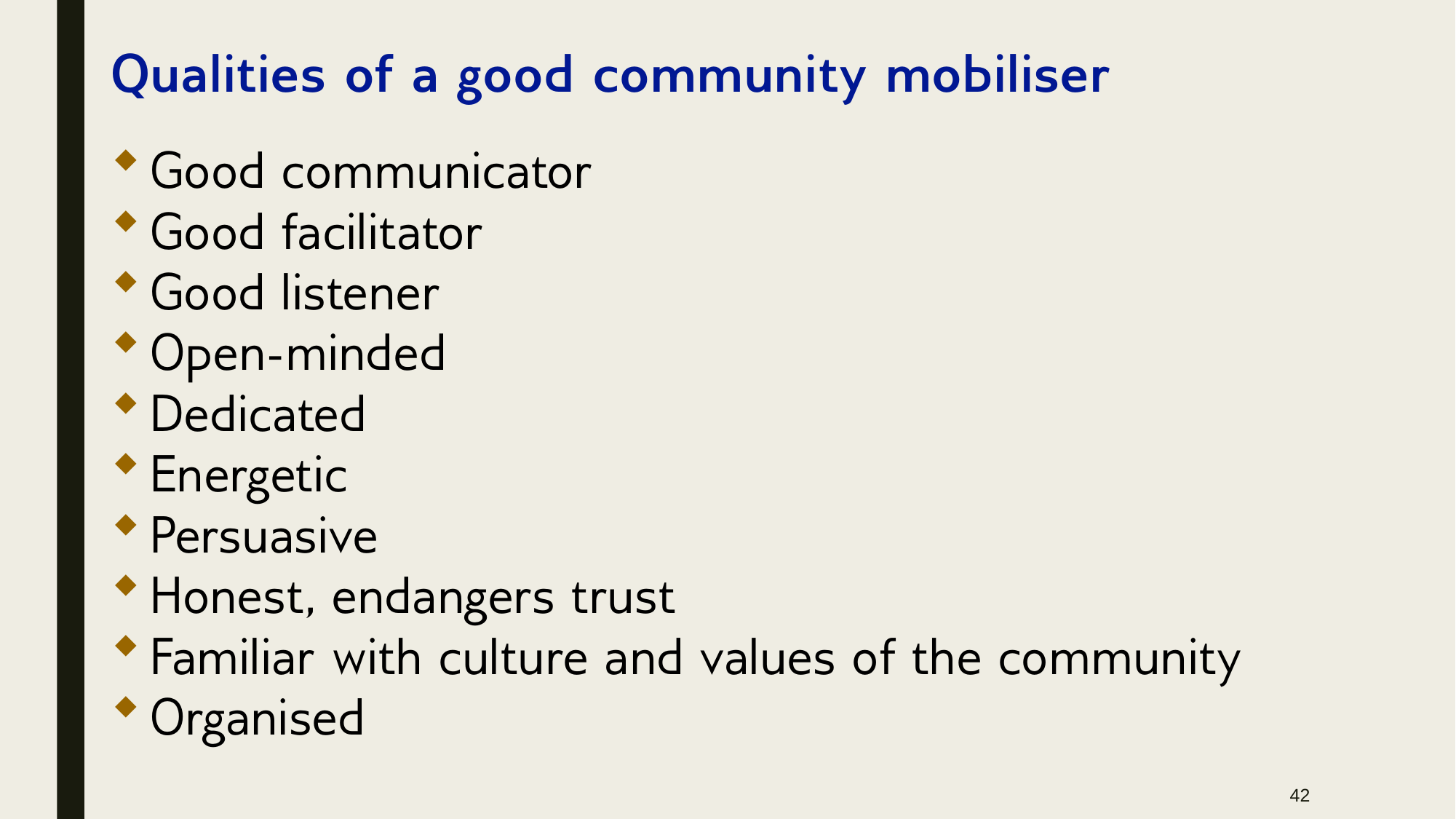

# Qualities of a good community mobiliser
Good communicator
Good facilitator
Good listener
Open-minded
Dedicated
Energetic
Persuasive
Honest, endangers trust
Familiar with culture and values of the community
Organised

42